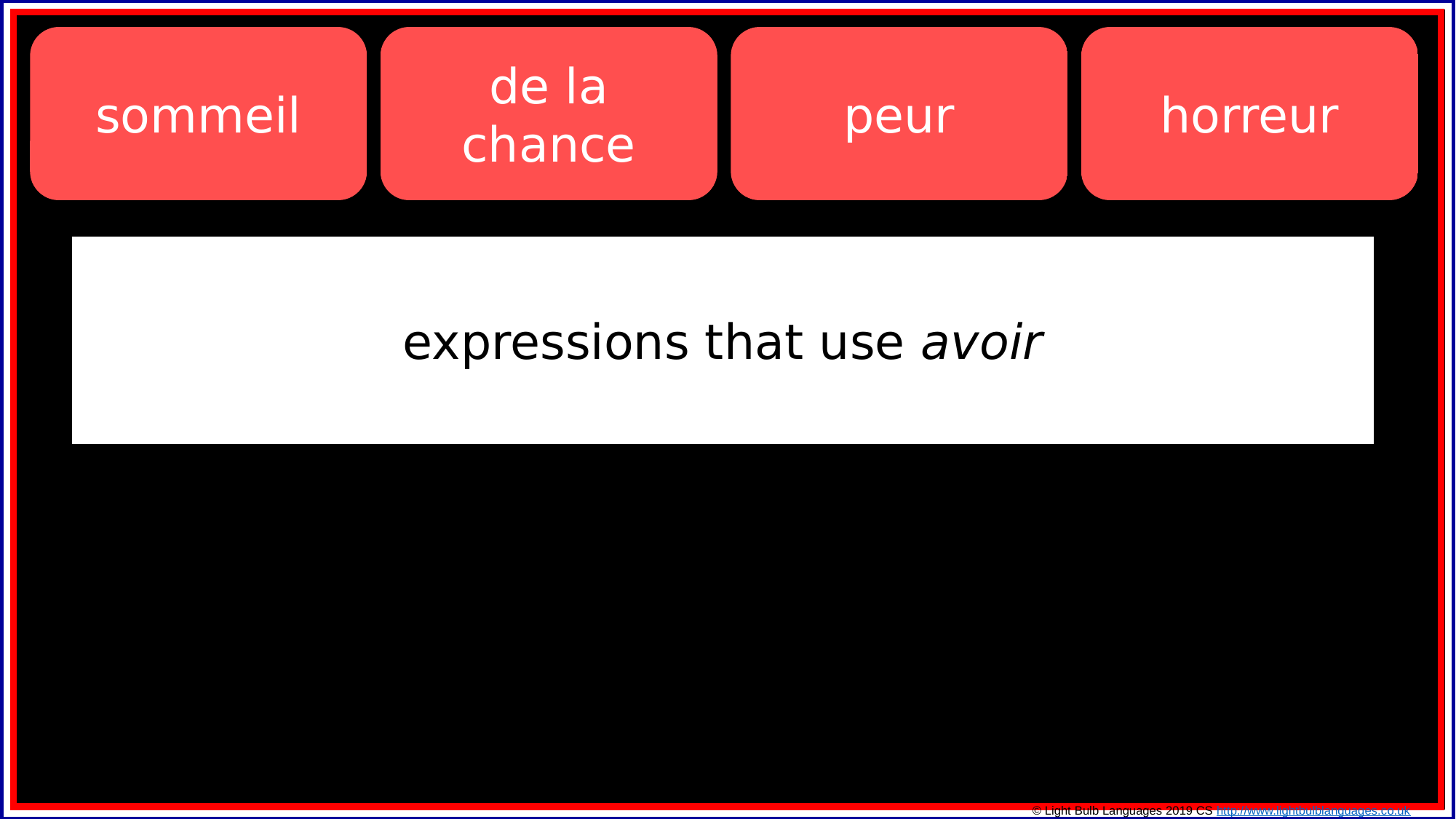

sommeil
de la chance
peur
horreur
expressions that use avoir
© Light Bulb Languages 2019 CS http://www.lightbulblanguages.co.uk